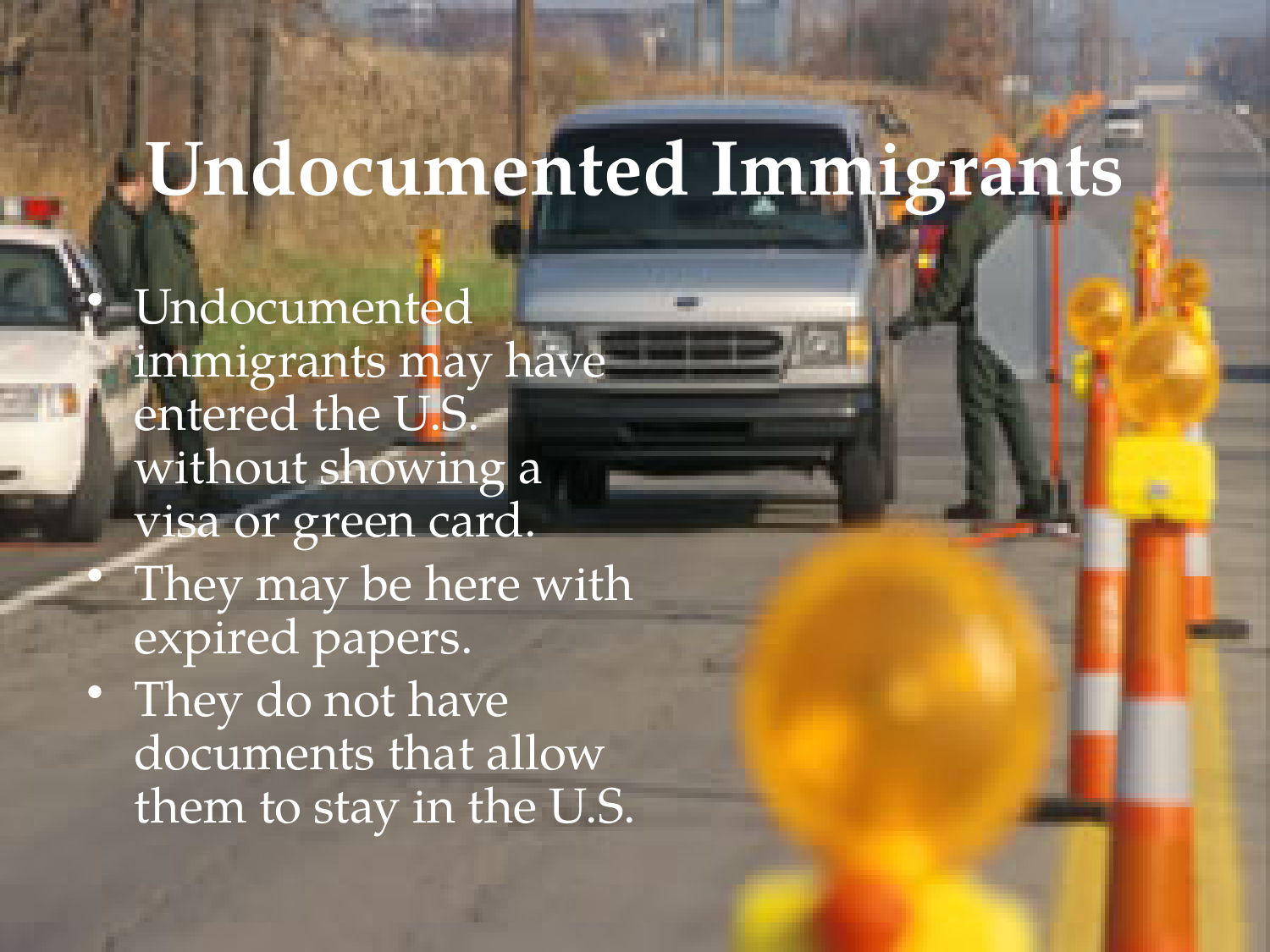

Undocumented Immigrants
Undocumented immigrants may have entered the U.S. without showing a visa or green card.
They may be here with expired papers.
They do not have documents that allow them to stay in the U.S.